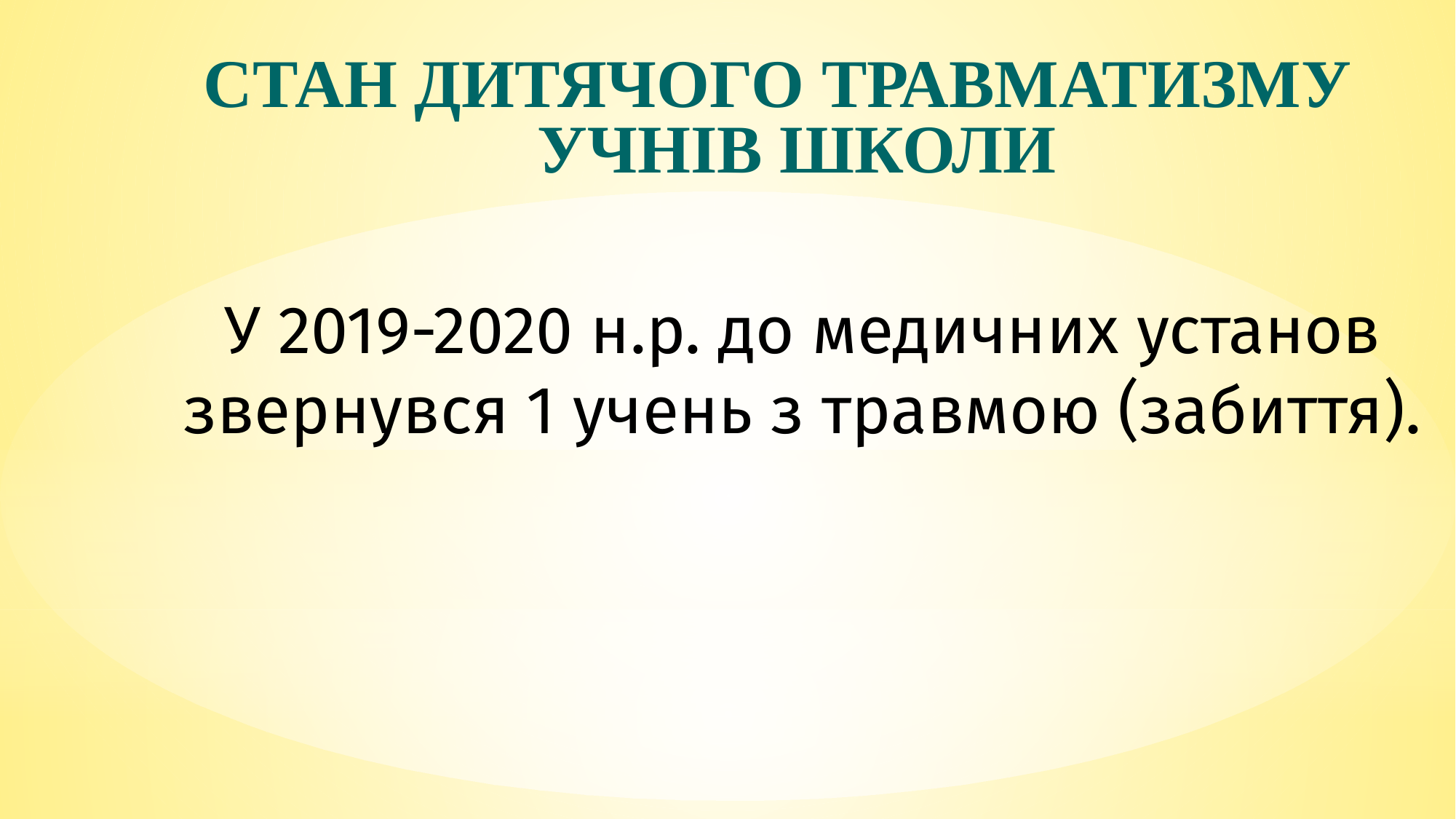

СТАН ДИТЯЧОГО ТРАВМАТИЗМУ УЧНІВ ШКОЛИ

У 2019-2020 н.р. до медичних установ звернувся 1 учень з травмою (забиття).